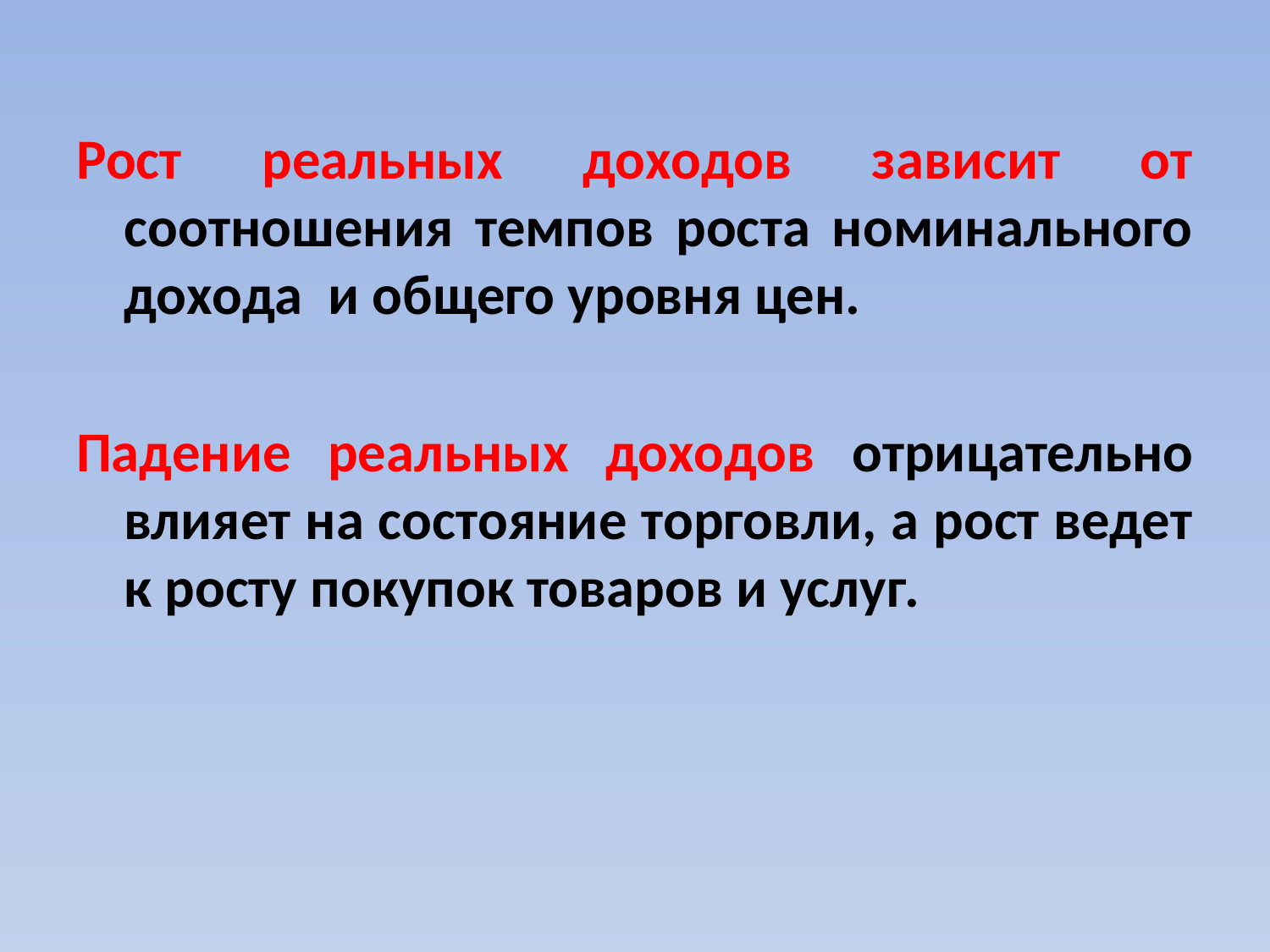

Рост реальных доходов зависит от соотношения темпов роста номинального дохода  и общего уровня цен.

Падение реальных доходов отрицательно влияет на состояние торговли, а рост ведет к росту покупок товаров и услуг.